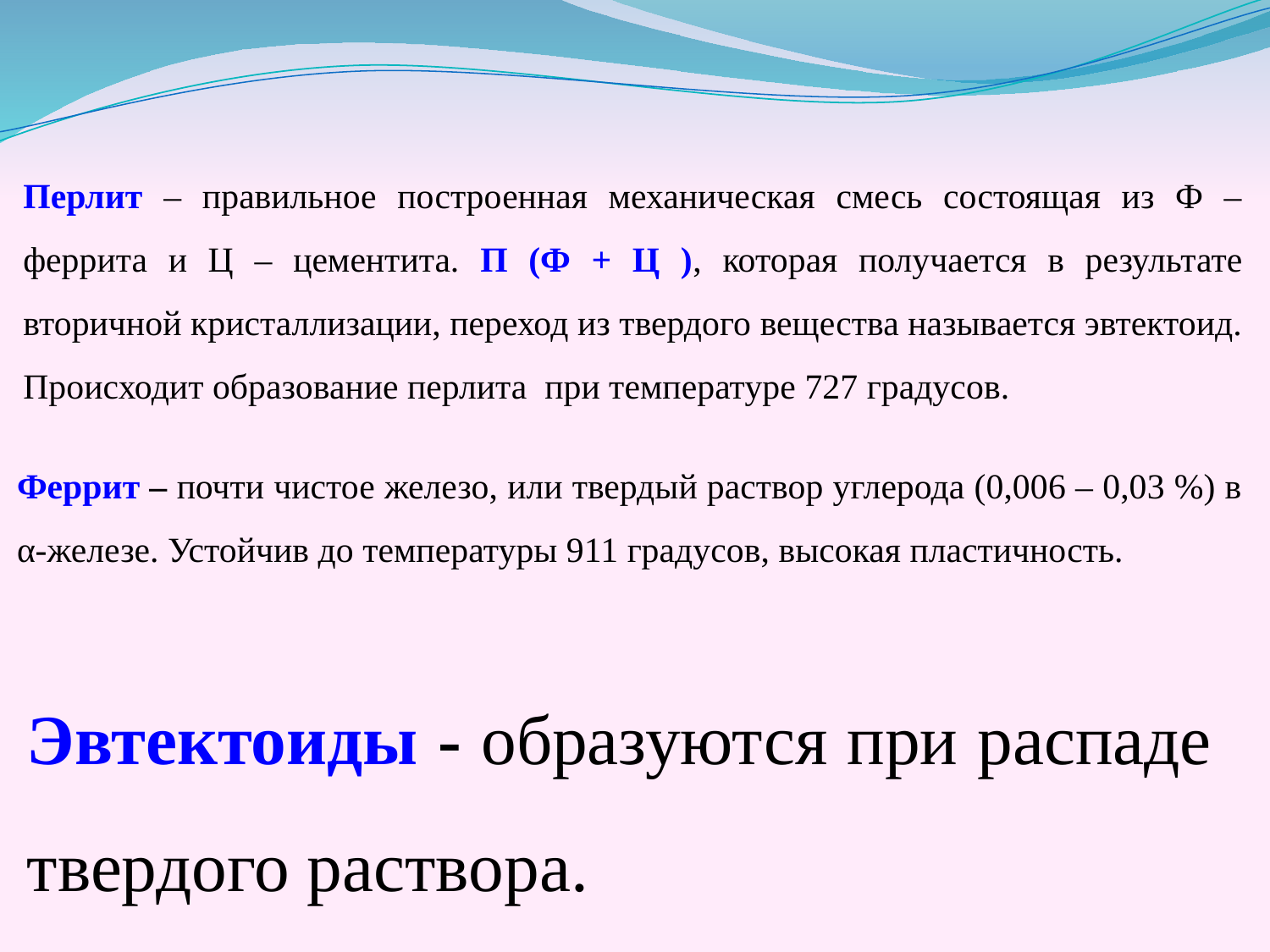

Перлит – правильное построенная механическая смесь состоящая из Ф – феррита и Ц – цементита. П (Ф + Ц ), которая получается в результате вторичной кристаллизации, переход из твердого вещества называется эвтектоид. Происходит образование перлита  при температуре 727 градусов.
Феррит – почти чистое железо, или твердый раствор углерода (0,006 – 0,03 %) в α-железе. Устойчив до температуры 911 градусов, высокая пластичность.
Эвтектоиды - образуются при распаде твердого раствора.